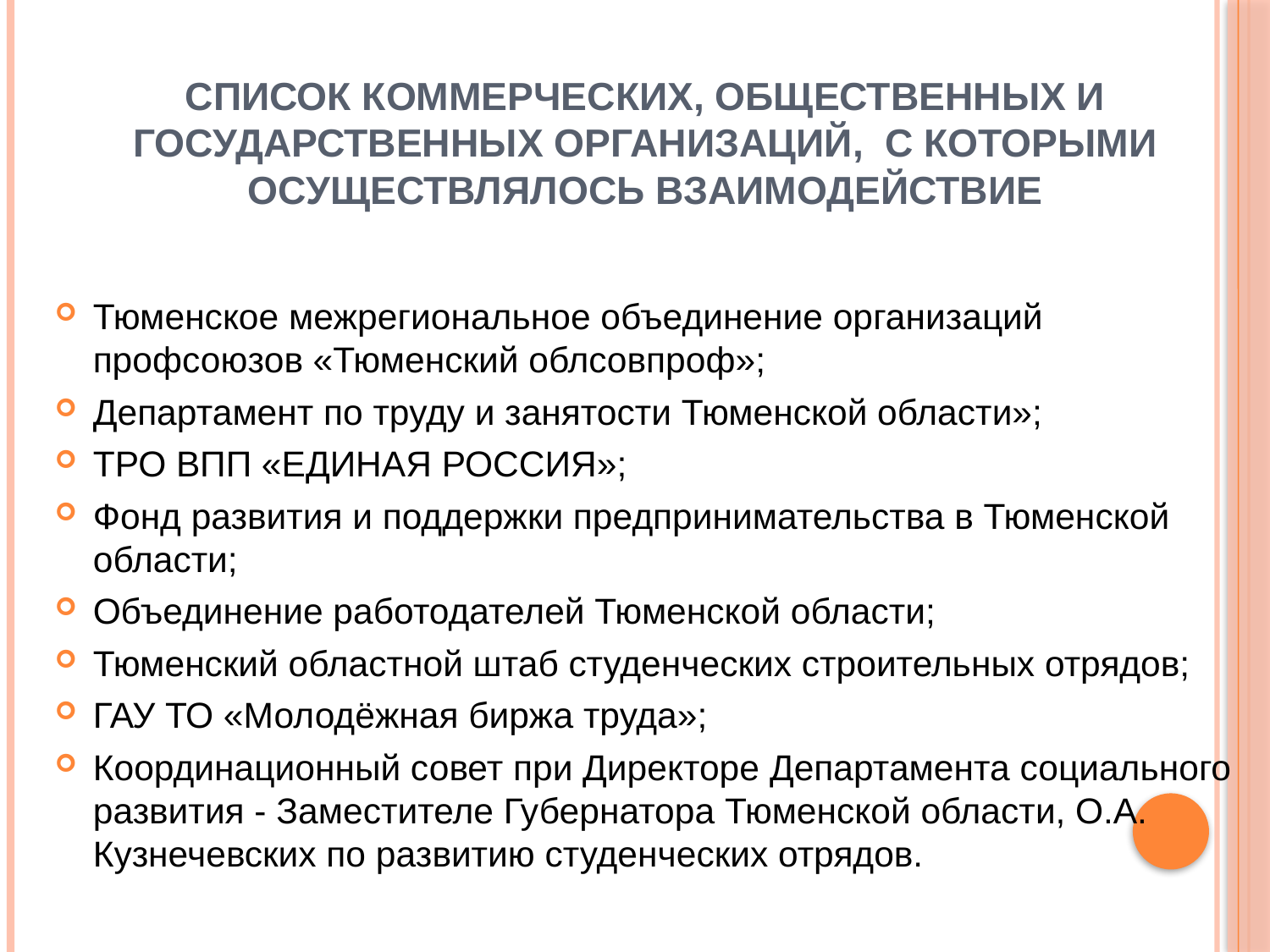

# Список коммерческих, общественных и государственных организаций,  с которыми осуществлялось взаимодействие
Тюменское межрегиональное объединение организаций профсоюзов «Тюменский облсовпроф»;
Департамент по труду и занятости Тюменской области»;
ТРО ВПП «ЕДИНАЯ РОССИЯ»;
Фонд развития и поддержки предпринимательства в Тюменской области;
Объединение работодателей Тюменской области;
Тюменский областной штаб студенческих строительных отрядов;
ГАУ ТО «Молодёжная биржа труда»;
Координационный совет при Директоре Департамента социального развития - Заместителе Губернатора Тюменской области, О.А. Кузнечевских по развитию студенческих отрядов.